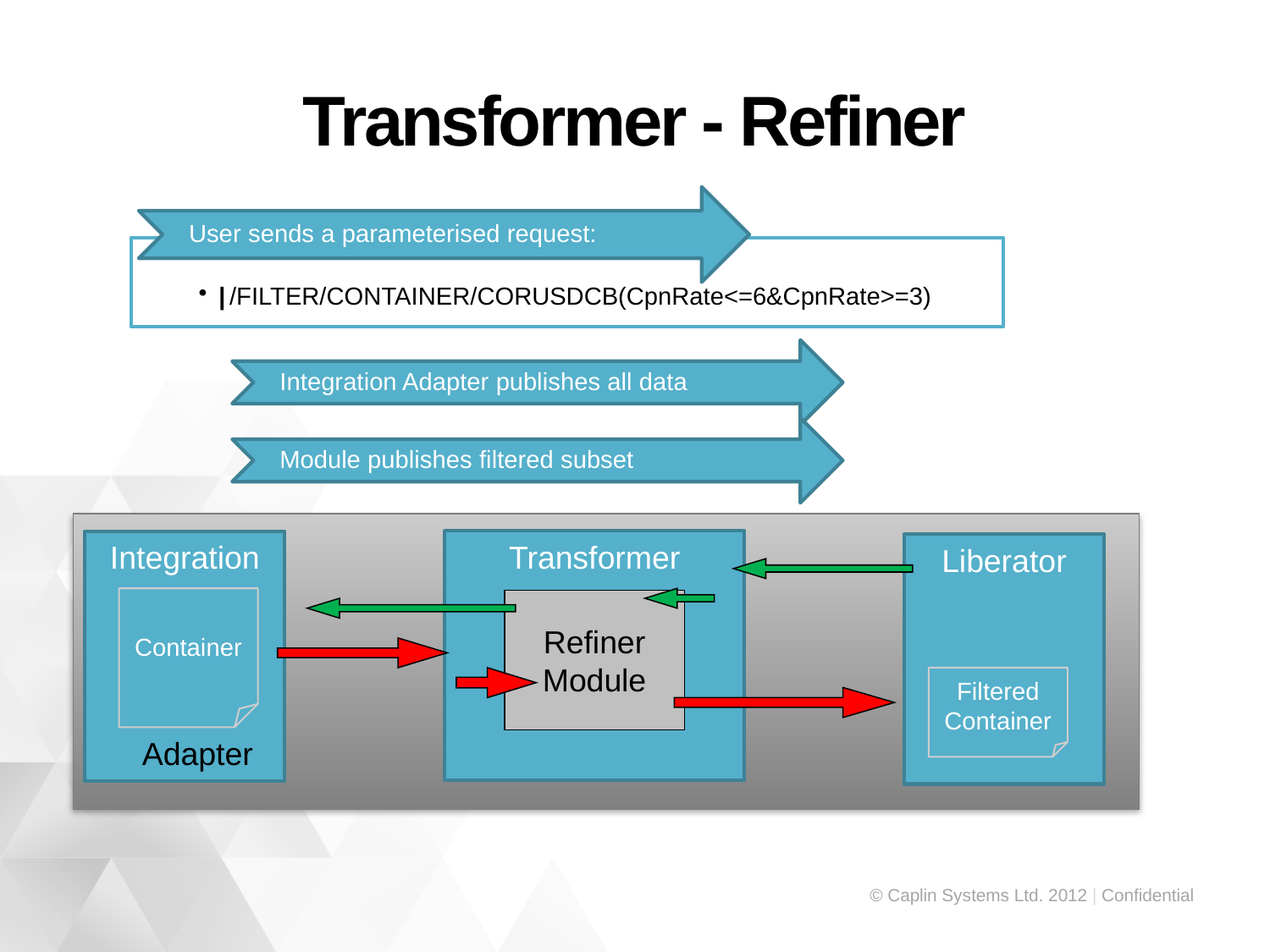

# Transformer - Refiner
User sends a parameterised request:
|/FILTER/CONTAINER/CORUSDCB(CpnRate<=6&CpnRate>=3)
Integration Adapter publishes all data
Module publishes filtered subset

Transformer
Integration
Liberator

Container

Refiner
Module

Filtered Container

Adapter